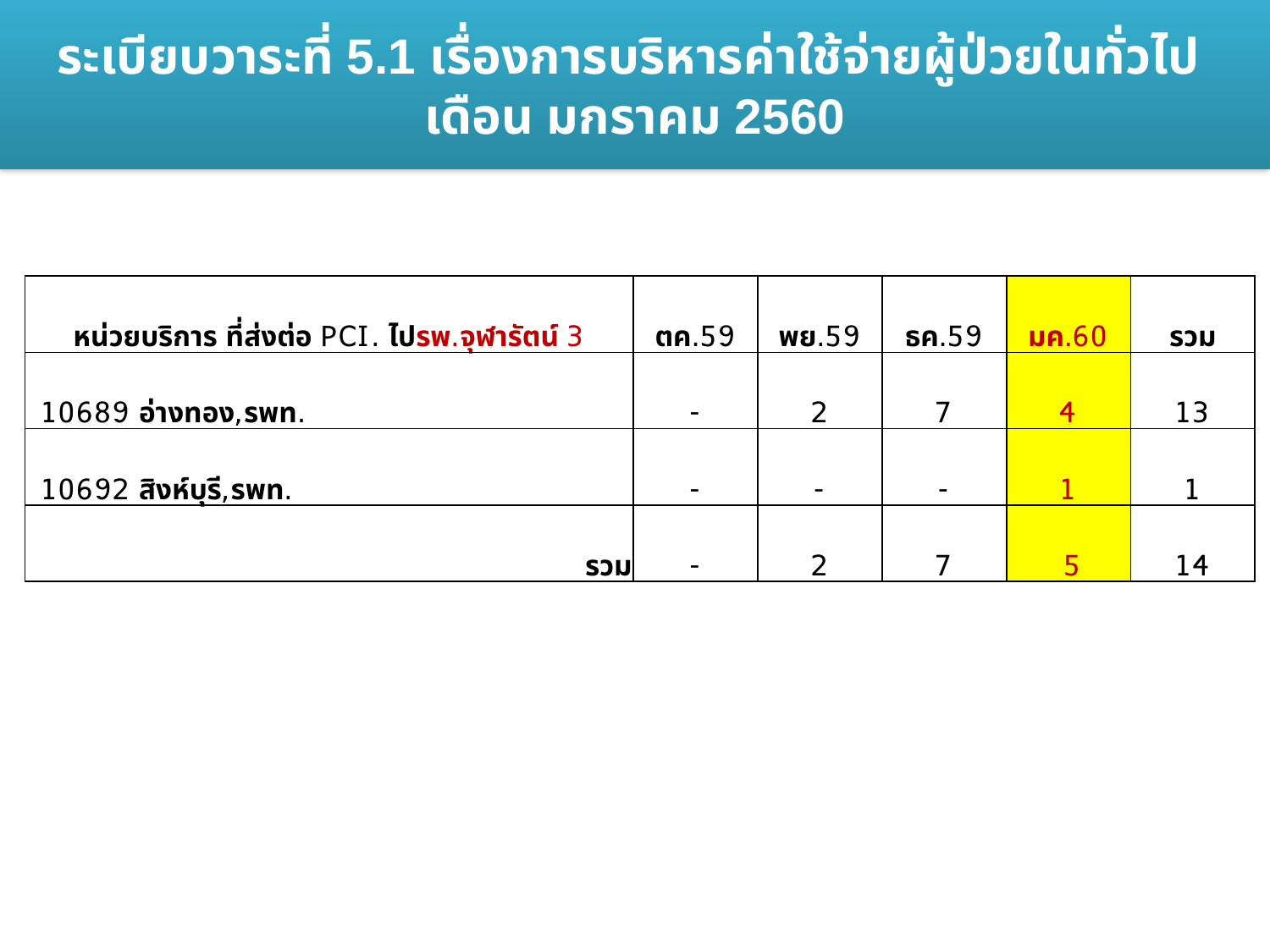

ระเบียบวาระที่ 5.1 เรื่องการบริหารค่าใช้จ่ายผู้ป่วยในทั่วไป
เดือน มกราคม 2560
| หน่วยบริการ ที่ส่งต่อ PCI. ไปรพ.จุฬารัตน์ 3 | ตค.59 | พย.59 | ธค.59 | มค.60 | รวม |
| --- | --- | --- | --- | --- | --- |
| 10689 อ่างทอง,รพท. | - | 2 | 7 | 4 | 13 |
| 10692 สิงห์บุรี,รพท. | - | - | - | 1 | 1 |
| รวม | - | 2 | 7 | 5 | 14 |